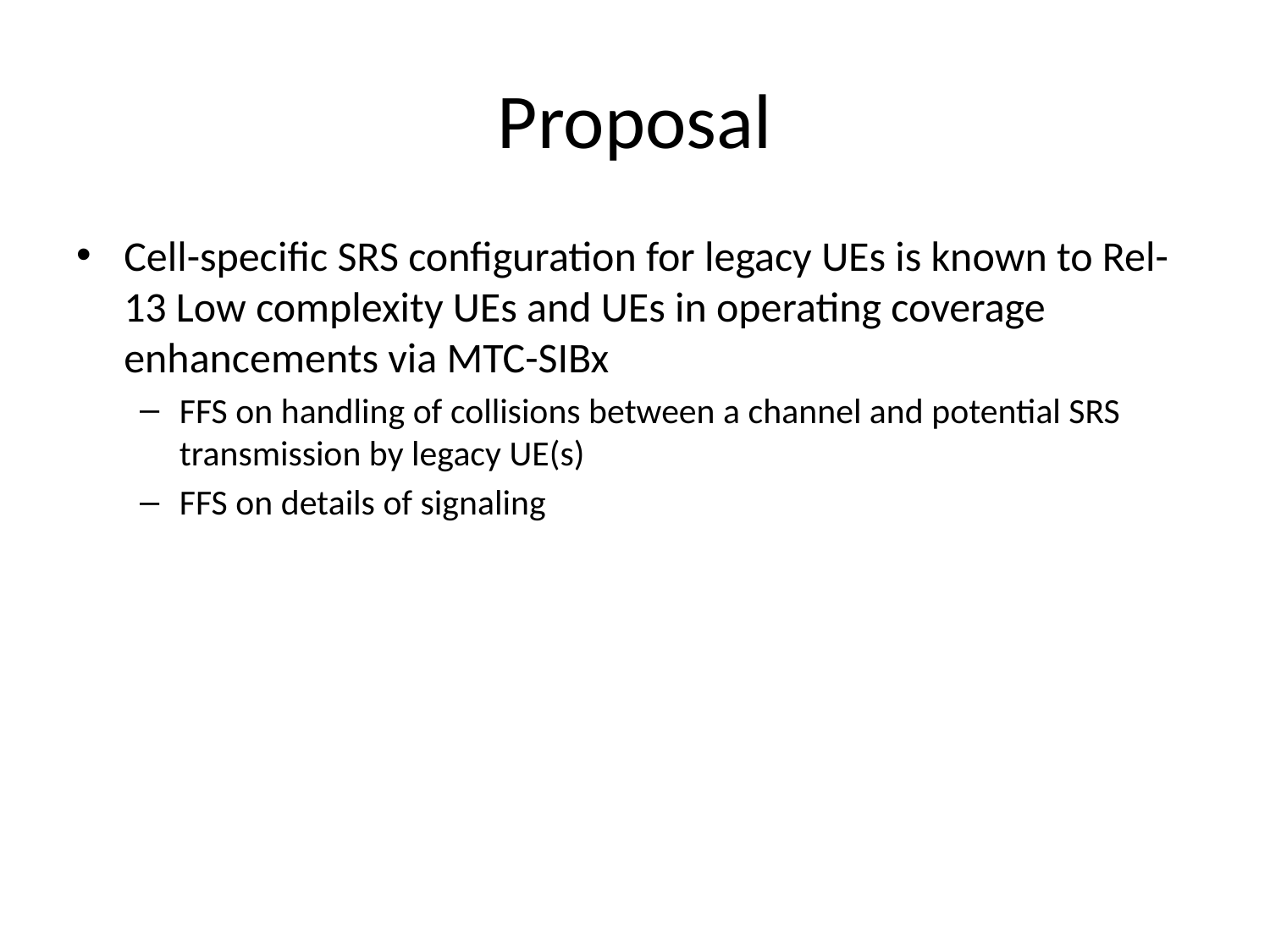

# Proposal
Cell-specific SRS configuration for legacy UEs is known to Rel-13 Low complexity UEs and UEs in operating coverage enhancements via MTC-SIBx
FFS on handling of collisions between a channel and potential SRS transmission by legacy UE(s)
FFS on details of signaling